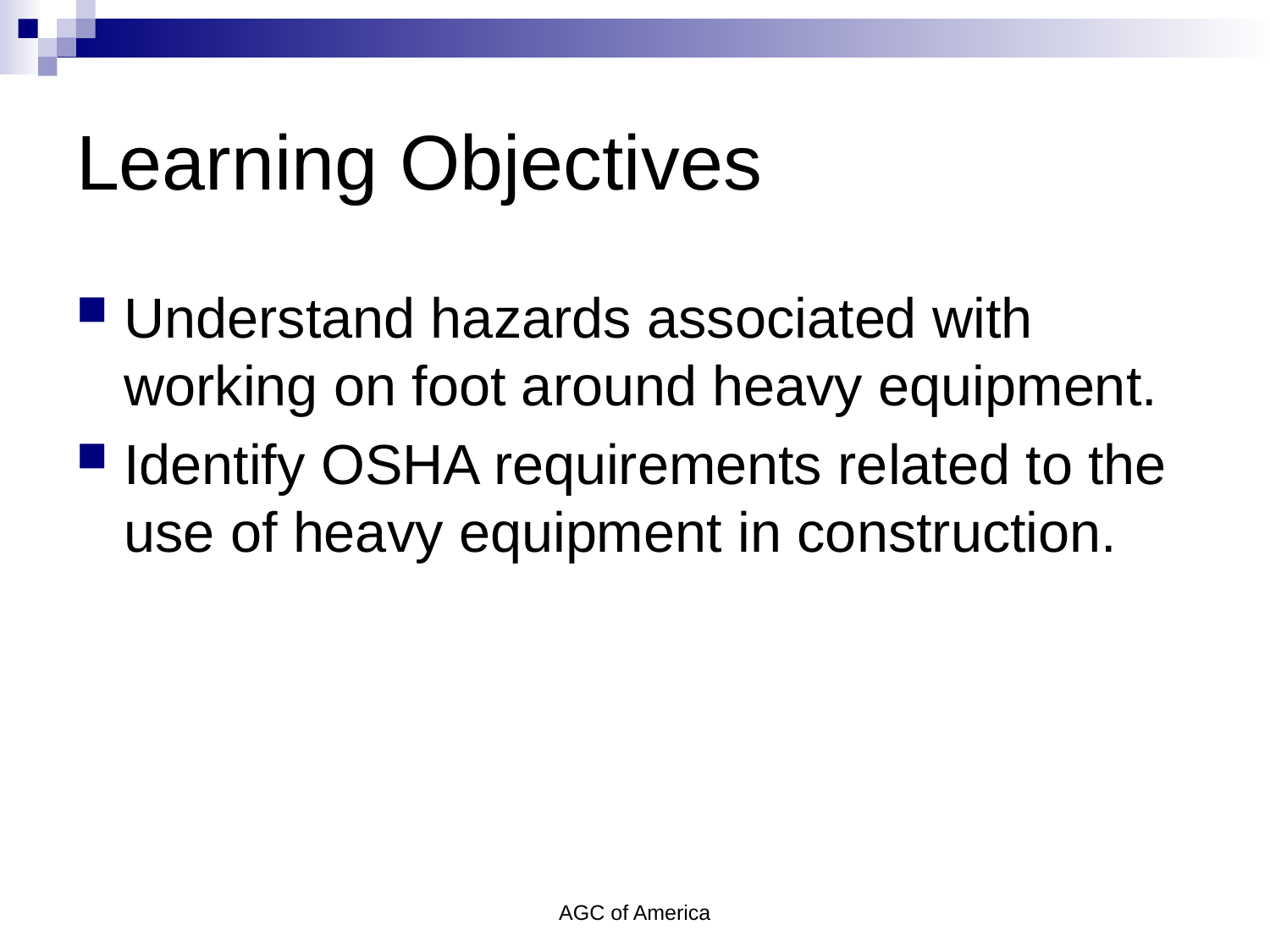

# Learning Objectives
Understand hazards associated with working on foot around heavy equipment.
Identify OSHA requirements related to the use of heavy equipment in construction.

AGC of America